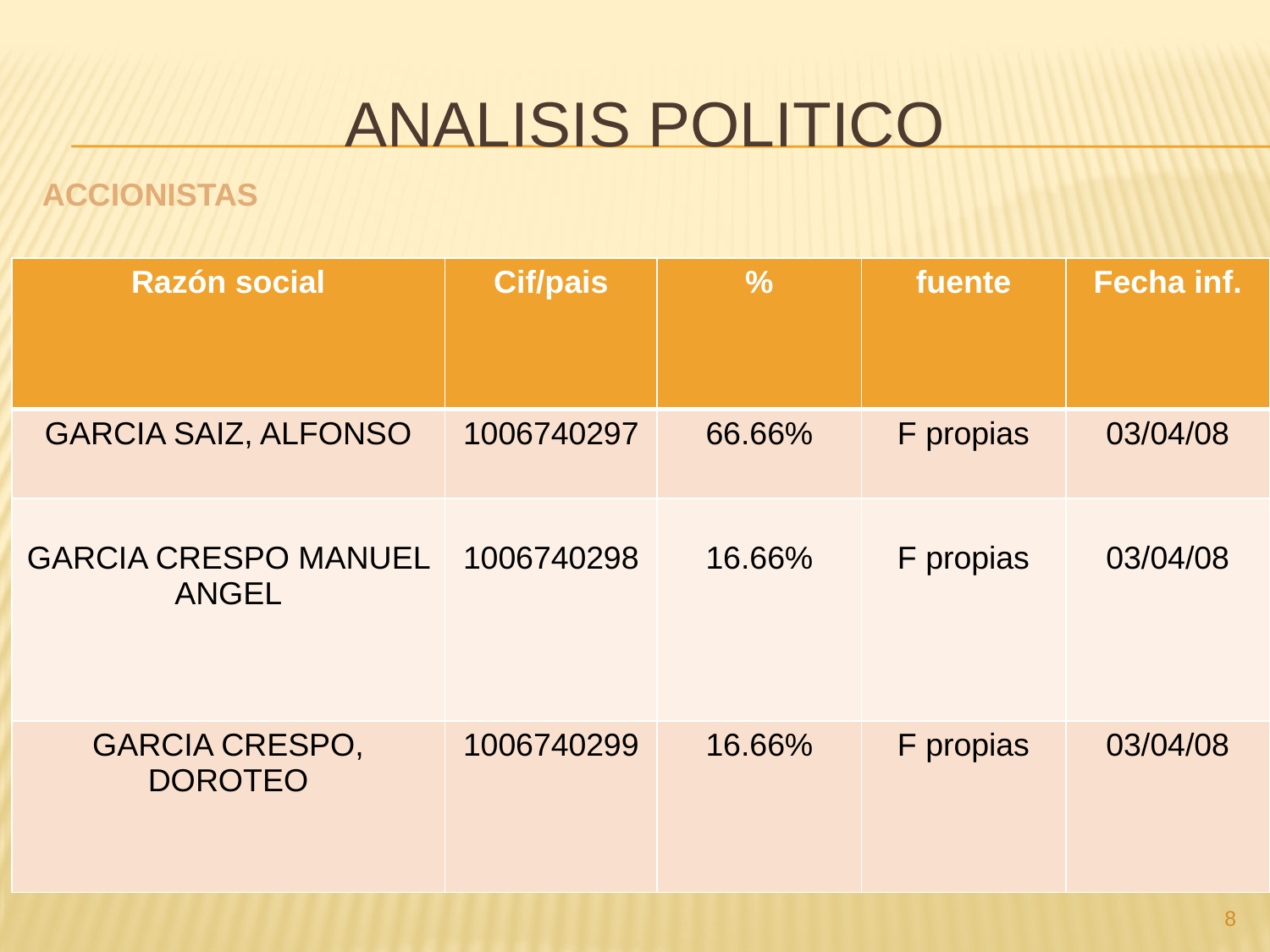

# ANALISIS POLITICO
ACCIONISTAS
| Razón social | Cif/pais | % | fuente | Fecha inf. |
| --- | --- | --- | --- | --- |
| GARCIA SAIZ, ALFONSO | 1006740297 | 66.66% | F propias | 03/04/08 |
| GARCIA CRESPO MANUEL ANGEL | 1006740298 | 16.66% | F propias | 03/04/08 |
| GARCIA CRESPO, DOROTEO | 1006740299 | 16.66% | F propias | 03/04/08 |
8